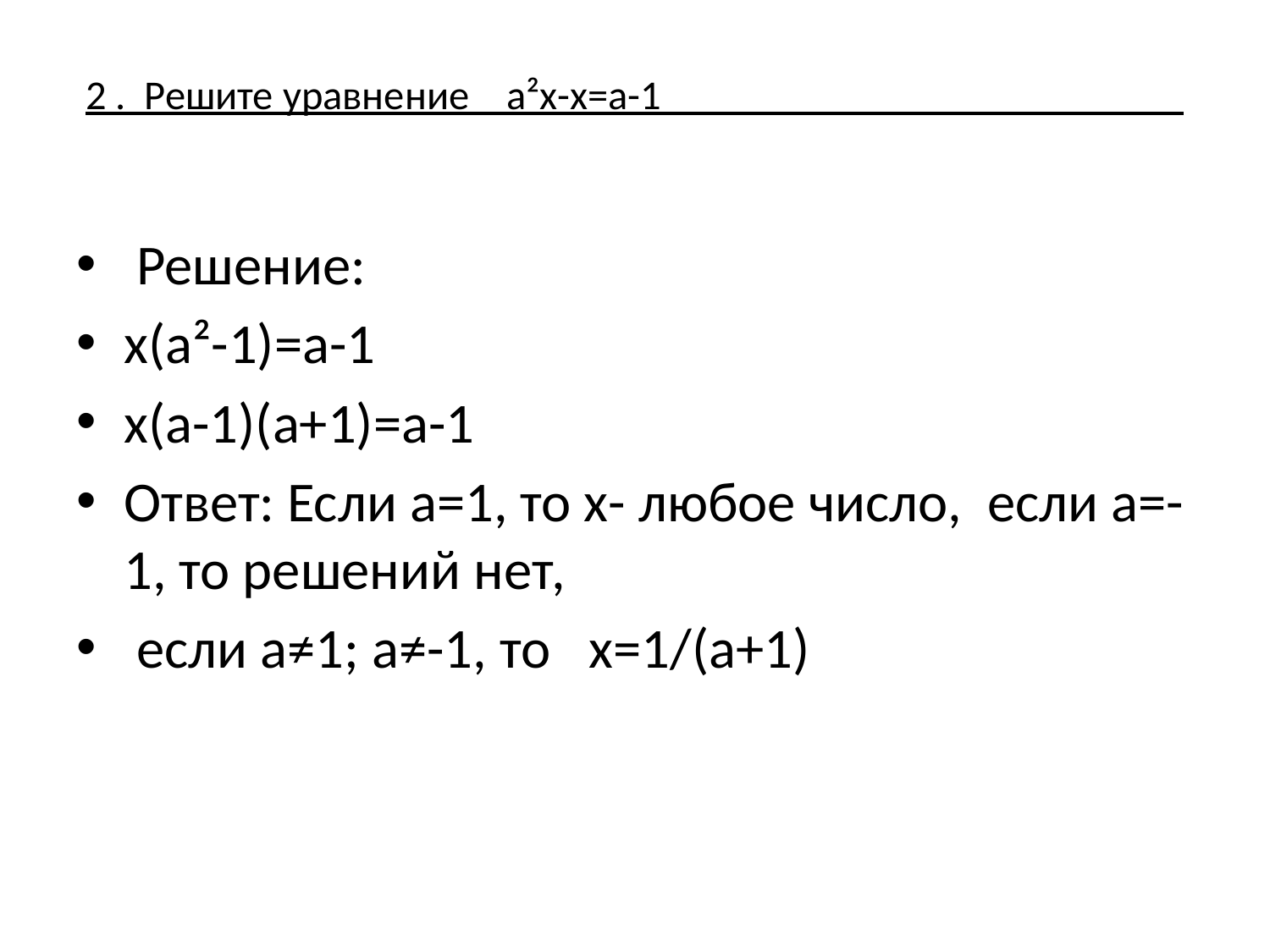

# 2 .  Решите уравнение    а²х-х=а-1
 Решение:
х(а²-1)=а-1
х(а-1)(а+1)=а-1
Ответ: Если а=1, то х- любое число,  если а=-1, то решений нет,
 если а≠1; а≠-1, то   х=1/(а+1)